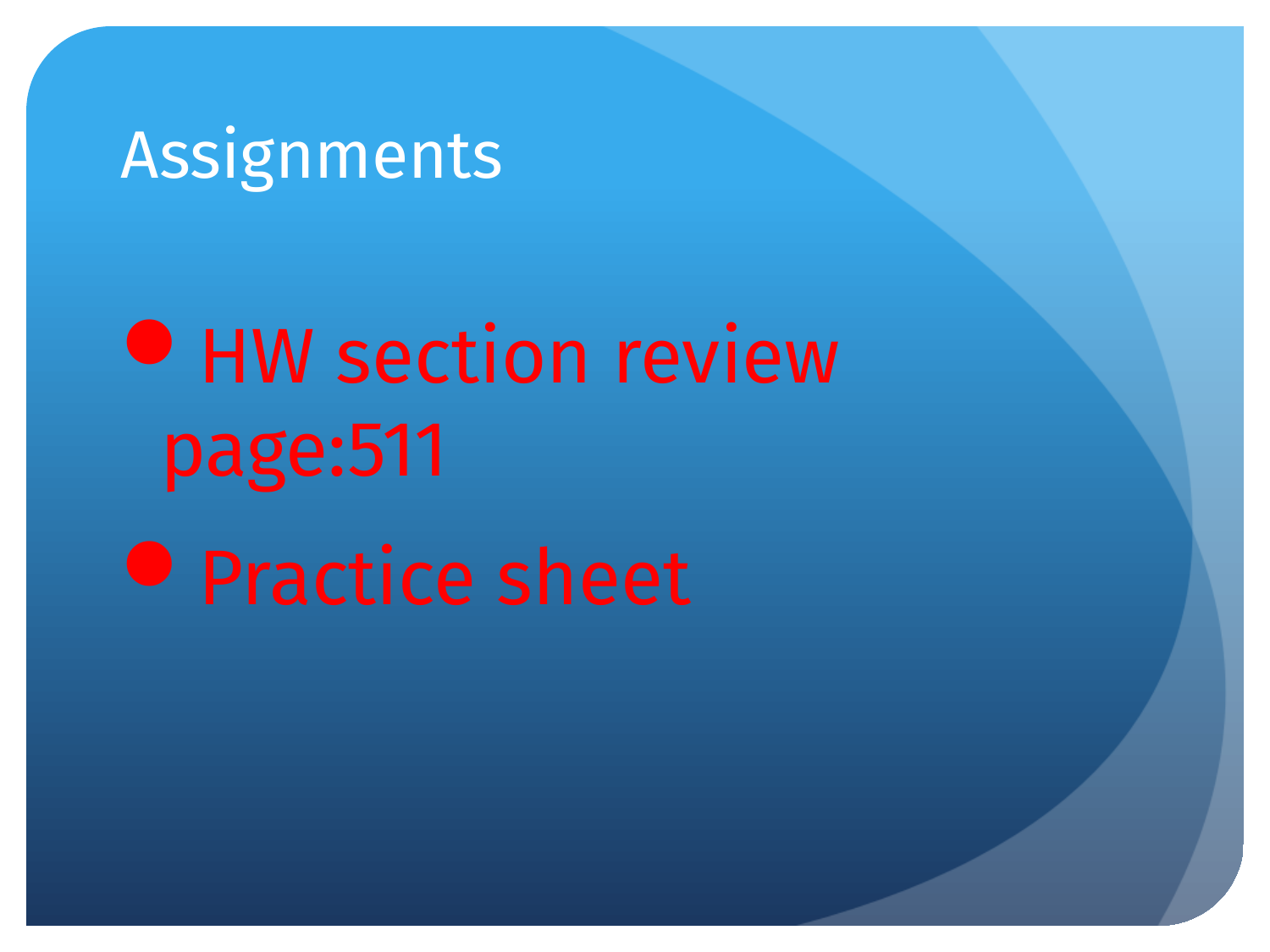

# Assignments
HW section review page:511
Practice sheet